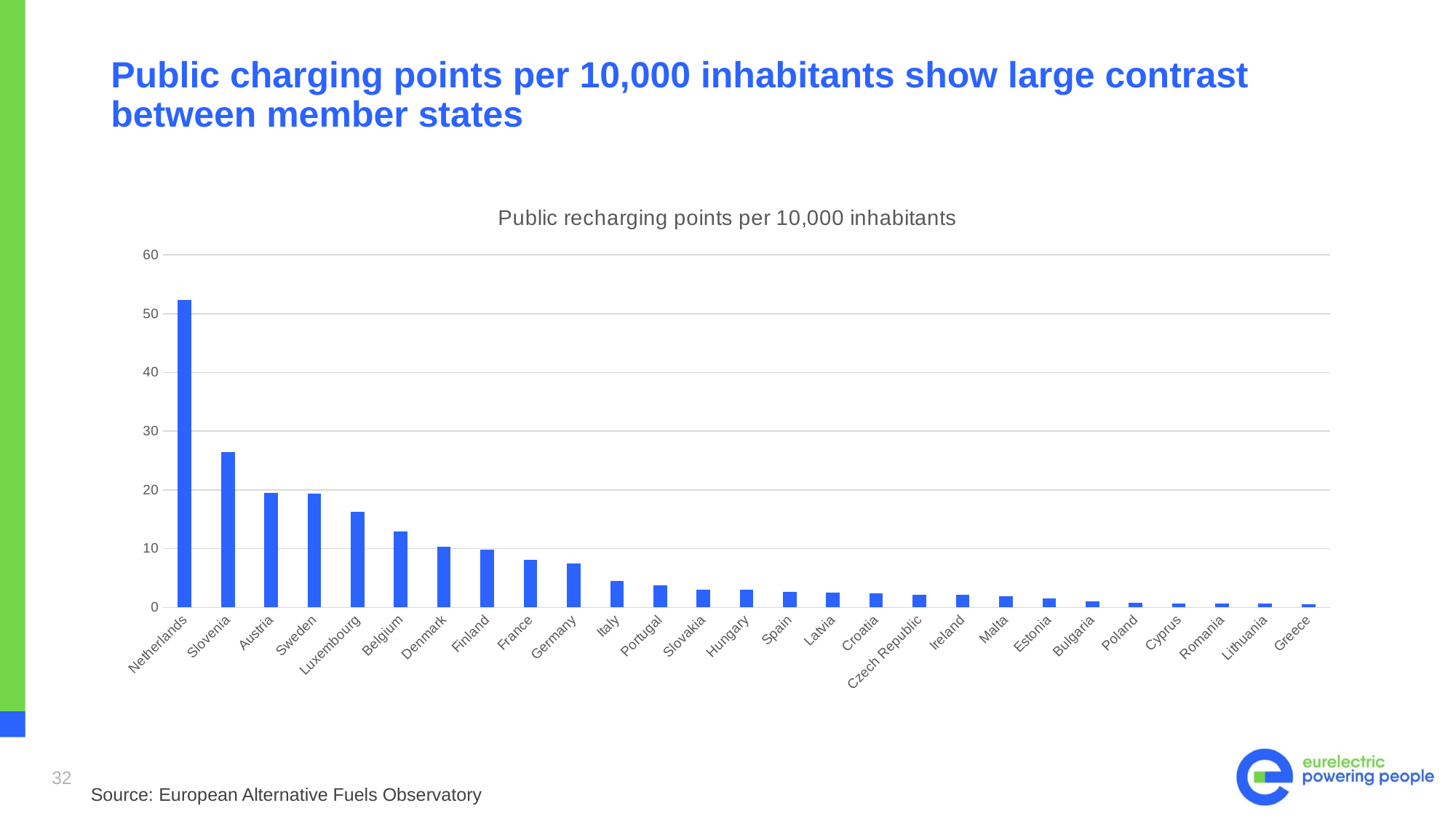

# Public charging points per 10,000 inhabitants show large contrast between member states

### Chart: Public recharging points per 10,000 inhabitants

| Category | Recharging points/10000 |
|---|---|
| Netherlands | 52.323487011154484 |
| Slovenia | 26.37472314842091 |
| Austria | 19.43768935361085 |
| Sweden | 19.39455314617364 |
| Luxembourg | 16.31086891310869 |
| Belgium | 12.923369302314027 |
| Denmark | 10.323161393903392 |
| Finland | 9.837544263083835 |
| France | 8.066907285931826 |
| Germany | 7.537735132177745 |
| Italy | 4.544095899845013 |
| Portugal | 3.7936505891877377 |
| Slovakia | 2.9813224918936116 |
| Hungary | 2.972226979684942 |
| Spain | 2.6223354054296304 |
| Latvia | 2.547108236180611 |
| Croatia | 2.375107858953967 |
| Czech Republic | 2.188320858286283 |
| Ireland | 2.143780305235374 |
| Malta | 1.928506410355308 |
| Estonia | 1.487679310438099 |
| Bulgaria | 0.9930583332351907 |
| Poland | 0.7375396334830702 |
| Cyprus | 0.6886165028055569 |
| Romania | 0.6485396351859949 |
| Lithuania | 0.6462349317472371 |
| Greece | 0.5910975817530714 |
32
Source: European Alternative Fuels Observatory